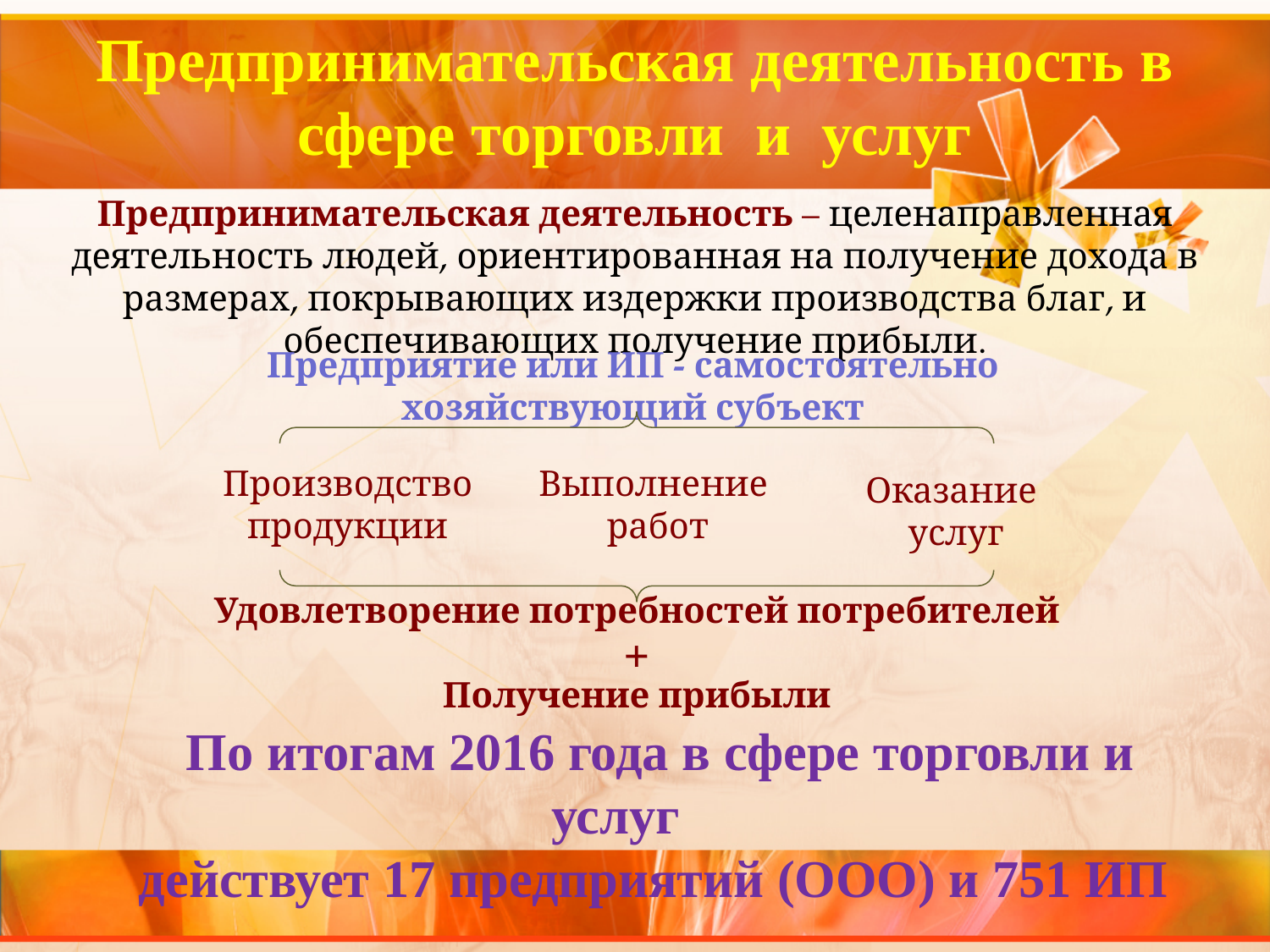

# Предпринимательская деятельность в сфере торговли  и  услуг
Предпринимательская деятельность – целенаправленная деятельность людей, ориентированная на получение дохода в размерах, покрывающих издержки производства благ, и обеспечивающих получение прибыли.

Предприятие или ИП - самостоятельно хозяйствующий субъект
Удовлетворение потребностей потребителей
+
Получение прибыли
Производство
продукции
Выполнение
работ
Оказание
услуг
По итогам 2016 года в сфере торговли и услуг
действует 17 предприятий (ООО) и 751 ИП
20